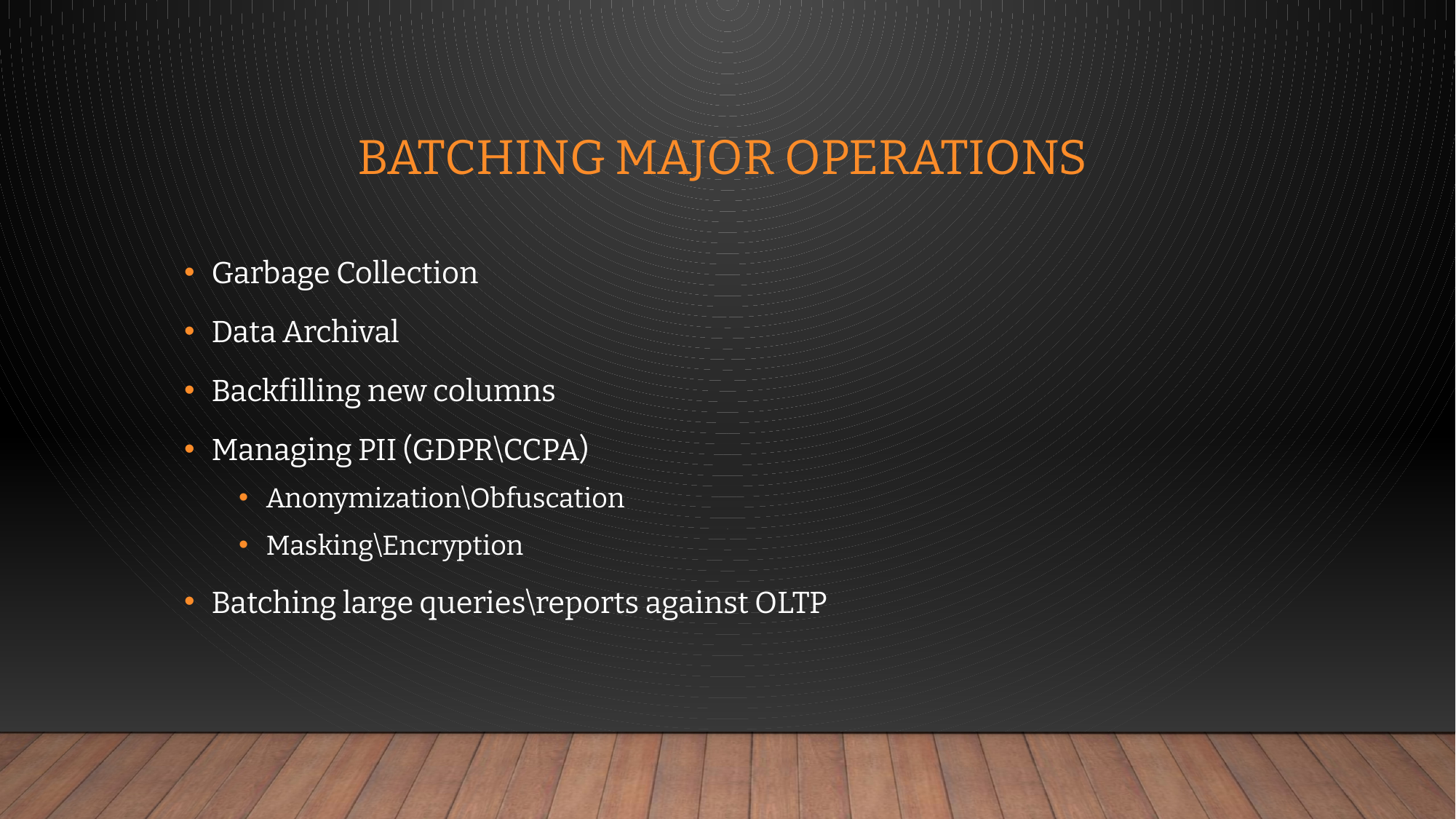

# Batching Major operations
Garbage Collection
Data Archival
Backfilling new columns
Managing PII (GDPR\CCPA)
Anonymization\Obfuscation
Masking\Encryption
Batching large queries\reports against OLTP